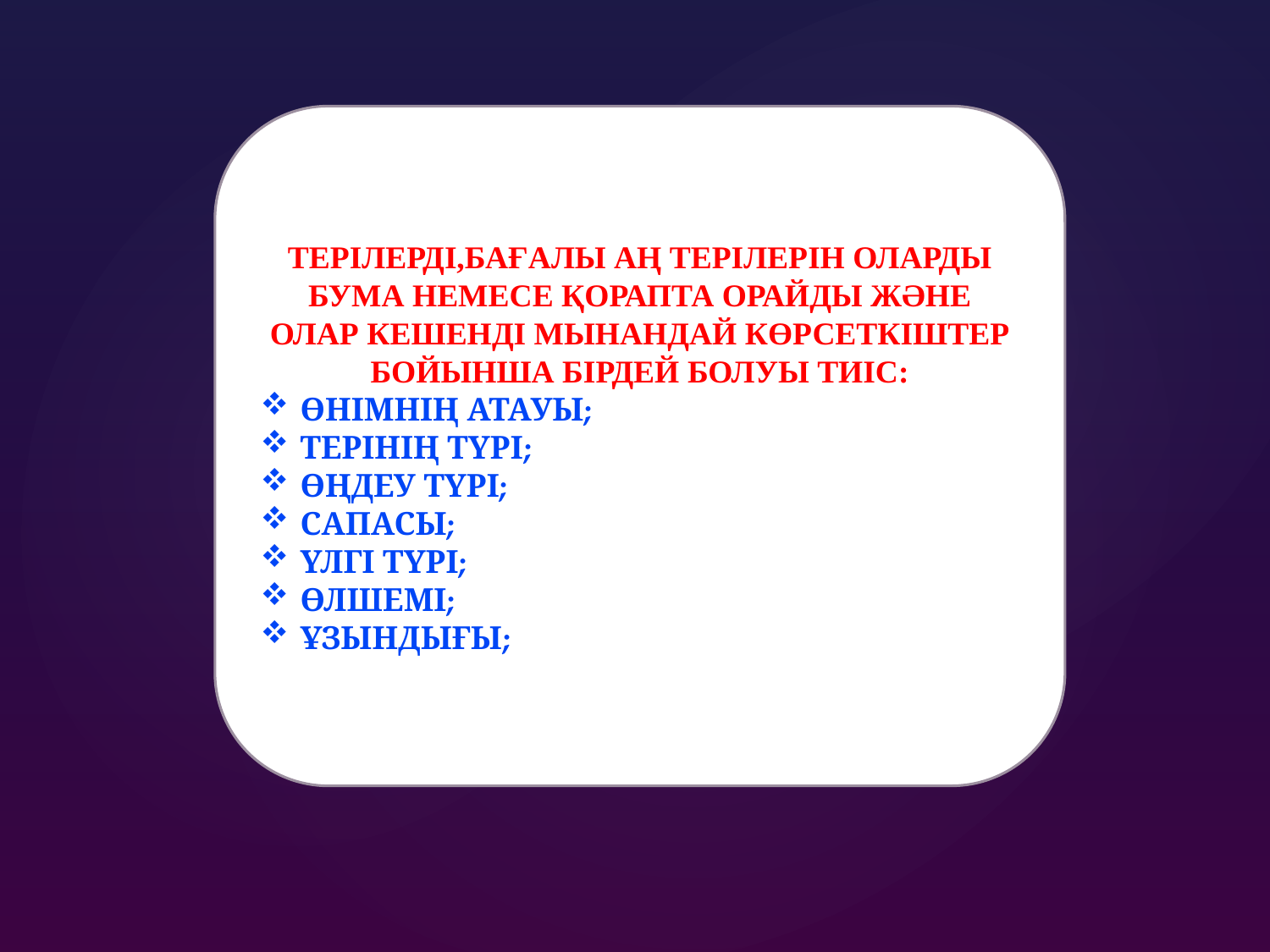

Терілерді,бағалы аң терілерін оларды бума немесе қорапта орайды және олар кешенді мынандай көрсеткіштер бойынша бірдей болуы тиіс:
Өнімнің атауы;
Терінің түрі;
Өңдеу түрі;
Сапасы;
Үлгі түрі;
Өлшемі;
Ұзындығы;